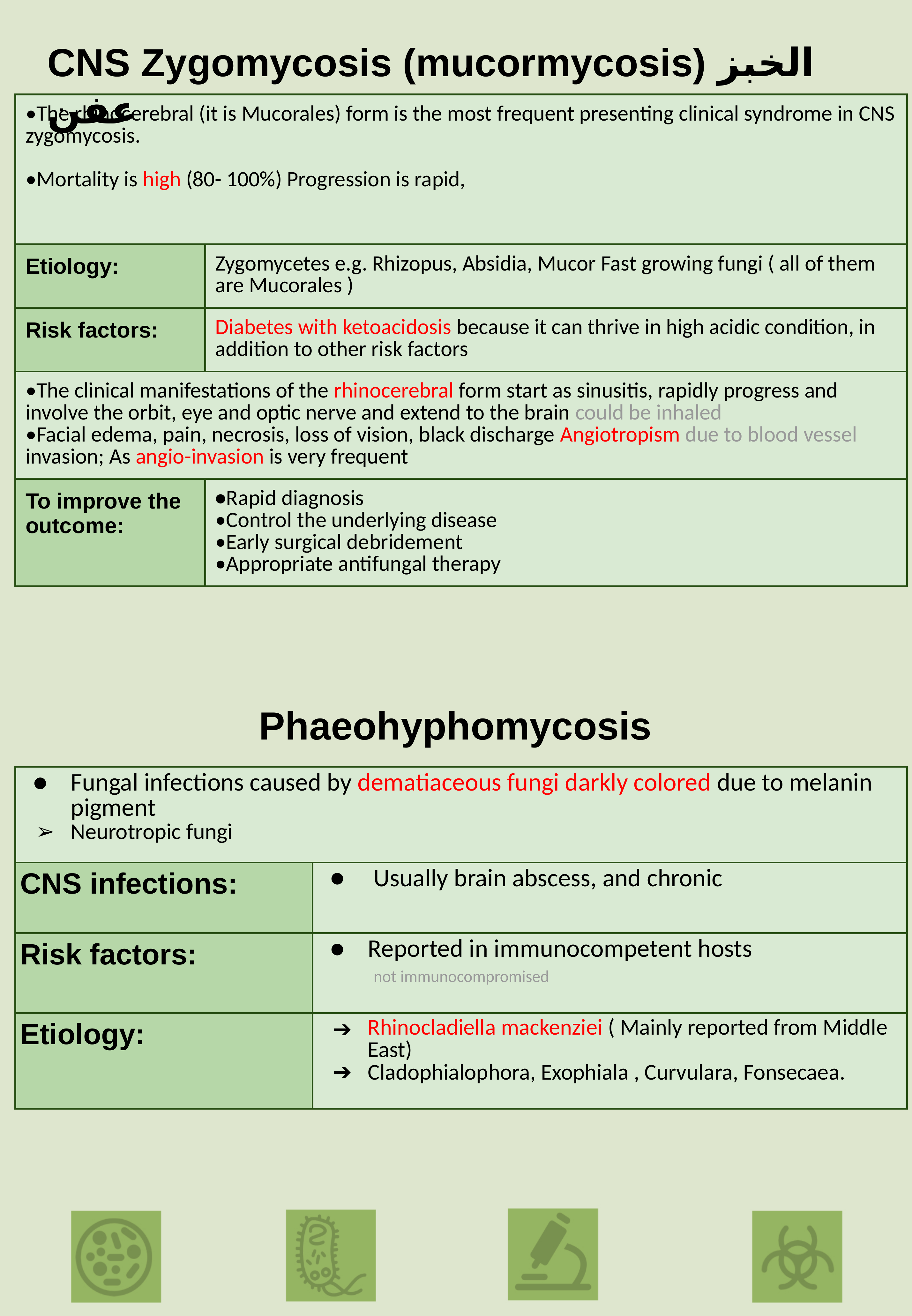

CNS Zygomycosis (mucormycosis) الخبز عفن
| •The rhinocerebral (it is Mucorales) form is the most frequent presenting clinical syndrome in CNS zygomycosis. •Mortality is high (80- 100%) Progression is rapid, |  |
| --- | --- |
| Etiology: | Zygomycetes e.g. Rhizopus, Absidia, Mucor Fast growing fungi ( all of them are Mucorales ) |
| Risk factors: | Diabetes with ketoacidosis because it can thrive in high acidic condition, in addition to other risk factors |
| •The clinical manifestations of the rhinocerebral form start as sinusitis, rapidly progress and involve the orbit, eye and optic nerve and extend to the brain could be inhaled •Facial edema, pain, necrosis, loss of vision, black discharge Angiotropism due to blood vessel invasion; As angio-invasion is very frequent |  |
| To improve the outcome: | •Rapid diagnosis •Control the underlying disease •Early surgical debridement •Appropriate antifungal therapy |

Phaeohyphomycosis
| Fungal infections caused by dematiaceous fungi darkly colored due to melanin pigment Neurotropic fungi |  |  |
| --- | --- | --- |
| CNS infections: | Usually brain abscess, and chronic |  |
| Risk factors: | Reported in immunocompetent hosts not immunocompromised |  |
| Etiology: | Rhinocladiella mackenziei ( Mainly reported from Middle East) Cladophialophora, Exophiala , Curvulara, Fonsecaea. |  |